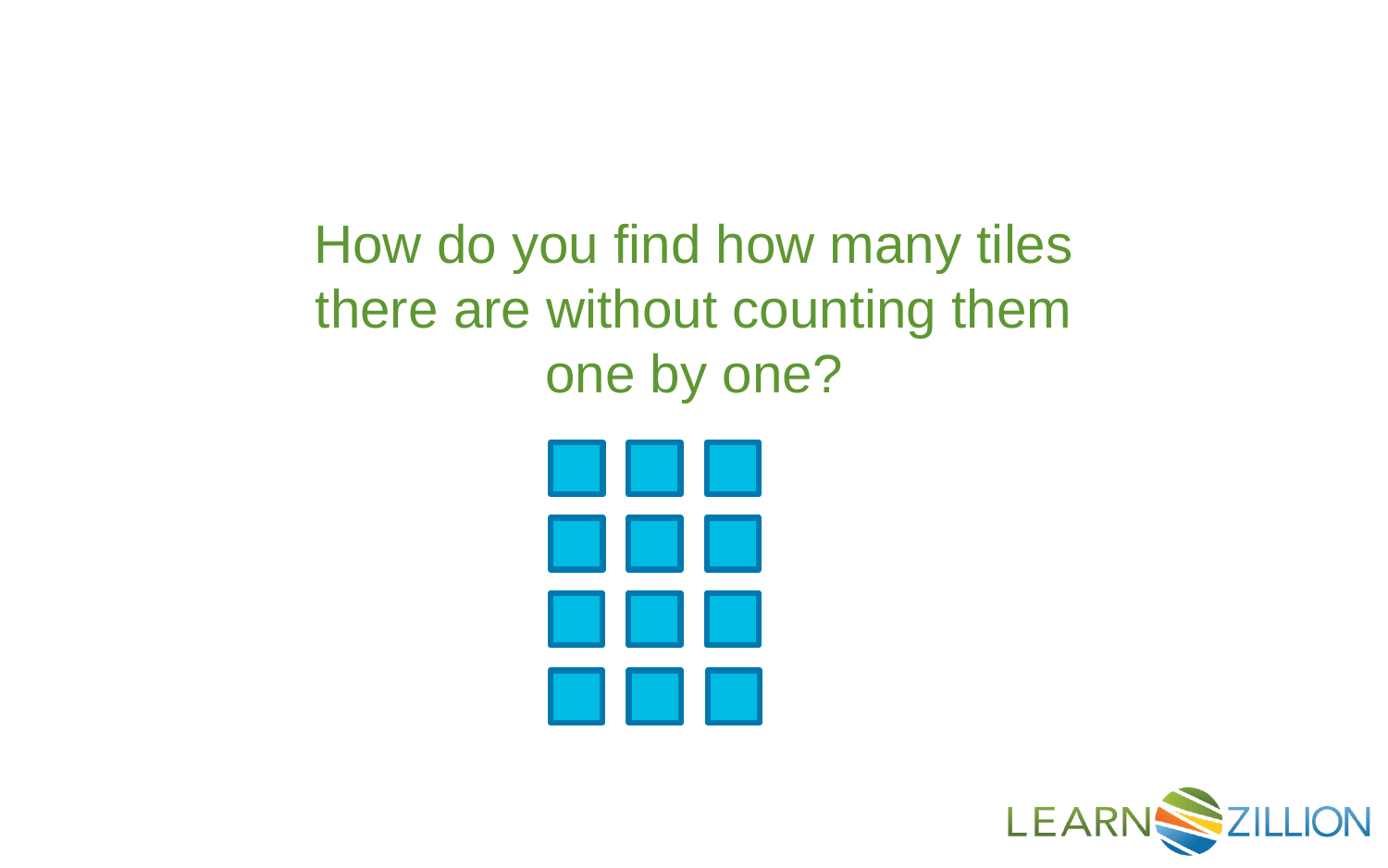

How do you find how many tiles there are without counting them one by one?